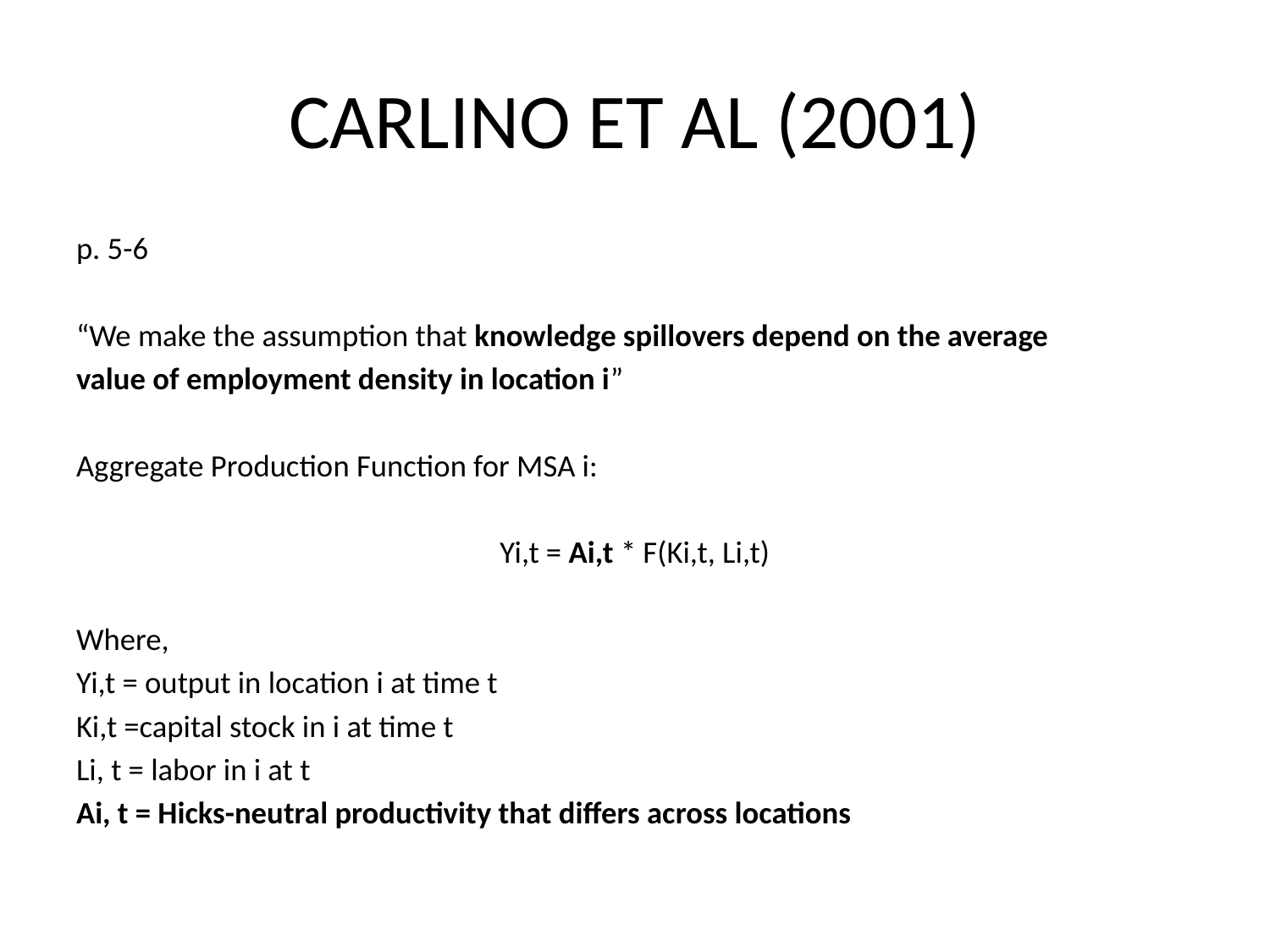

# CARLINO ET AL (2001)
p. 5-6

“We make the assumption that knowledge spillovers depend on the average
value of employment density in location i”

Aggregate Production Function for MSA i:

Yi,t = Ai,t * F(Ki,t, Li,t)

Where,
Yi,t = output in location i at time t
Ki,t =capital stock in i at time t
Li, t = labor in i at t
Ai, t = Hicks-neutral productivity that differs across locations